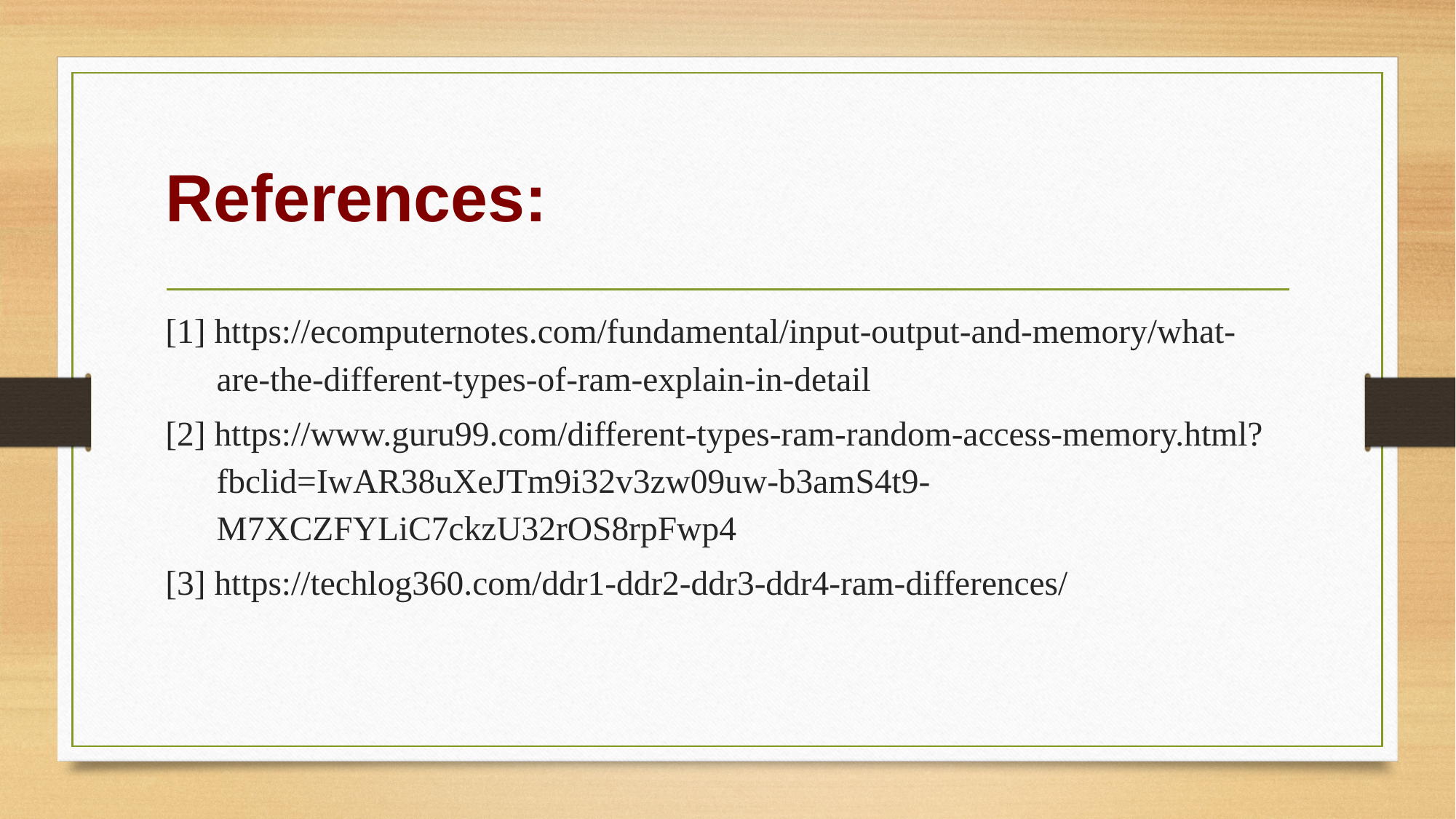

# References:
[1] https://ecomputernotes.com/fundamental/input-output-and-memory/what-are-the-different-types-of-ram-explain-in-detail
[2] https://www.guru99.com/different-types-ram-random-access-memory.html?fbclid=IwAR38uXeJTm9i32v3zw09uw-b3amS4t9-M7XCZFYLiC7ckzU32rOS8rpFwp4
[3] https://techlog360.com/ddr1-ddr2-ddr3-ddr4-ram-differences/